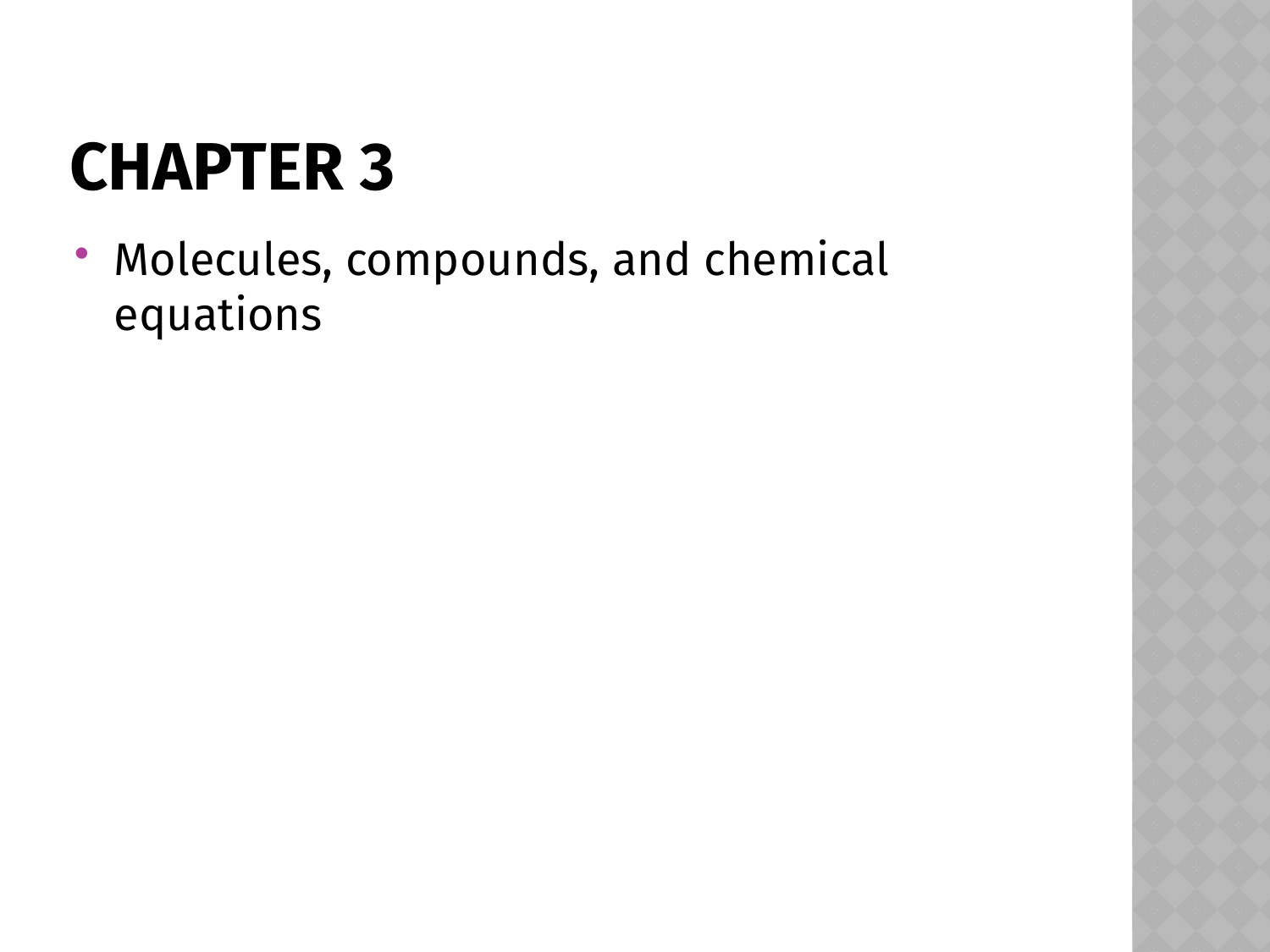

# Chapter 3
Molecules, compounds, and chemical equations